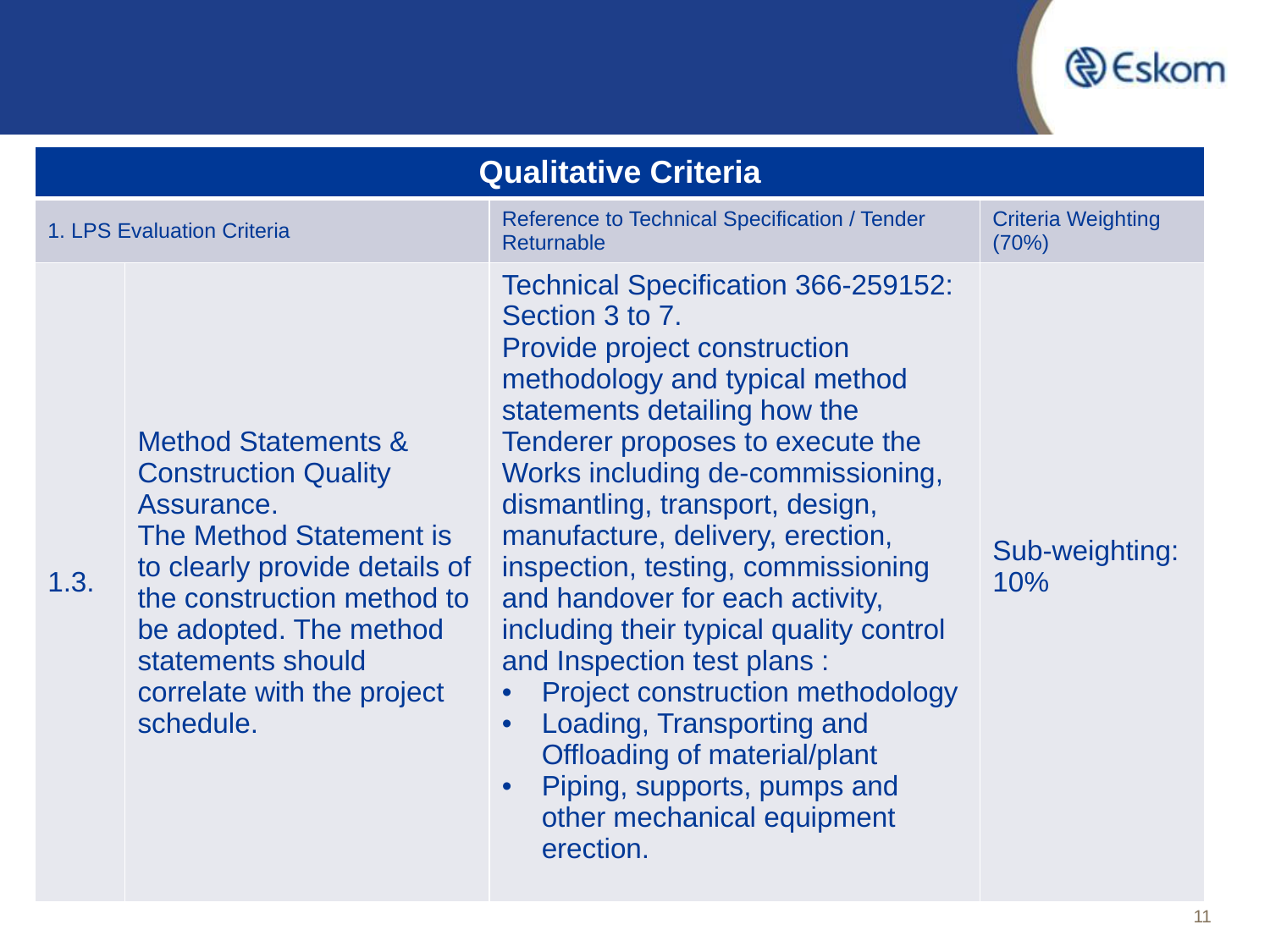

#
| Qualitative Criteria |  |  |  |
| --- | --- | --- | --- |
| 1. LPS Evaluation Criteria |  | Reference to Technical Specification / Tender Returnable | Criteria Weighting (70%) |
| 1.3. | Method Statements & Construction Quality Assurance. The Method Statement is to clearly provide details of the construction method to be adopted. The method statements should correlate with the project schedule. | Technical Specification 366-259152: Section 3 to 7. Provide project construction methodology and typical method statements detailing how the Tenderer proposes to execute the Works including de-commissioning, dismantling, transport, design, manufacture, delivery, erection, inspection, testing, commissioning and handover for each activity, including their typical quality control and Inspection test plans : Project construction methodology Loading, Transporting and Offloading of material/plant Piping, supports, pumps and other mechanical equipment erection. | Sub-weighting: 10% |
11